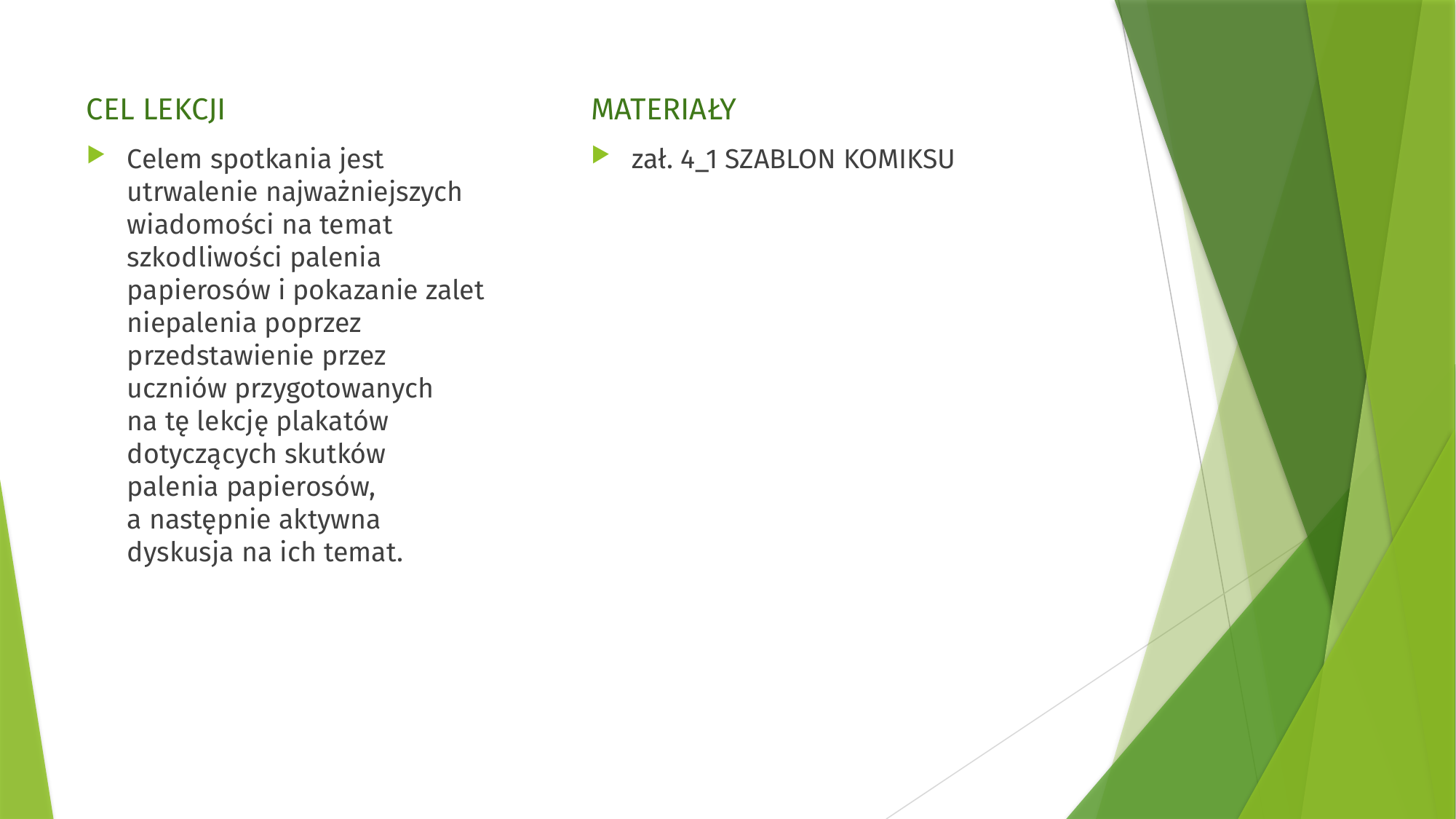

CEL LEKCJI
Celem spotkania jest
utrwalenie najważniejszych wiadomości na temat
szkodliwości palenia
papierosów i pokazanie zalet niepalenia poprzez
przedstawienie przez
uczniów przygotowanych
na tę lekcję plakatów
dotyczących skutków
palenia papierosów,
a następnie aktywna
dyskusja na ich temat.

MATERIAŁY
zał. 4_1 SZABLON KOMIKSU